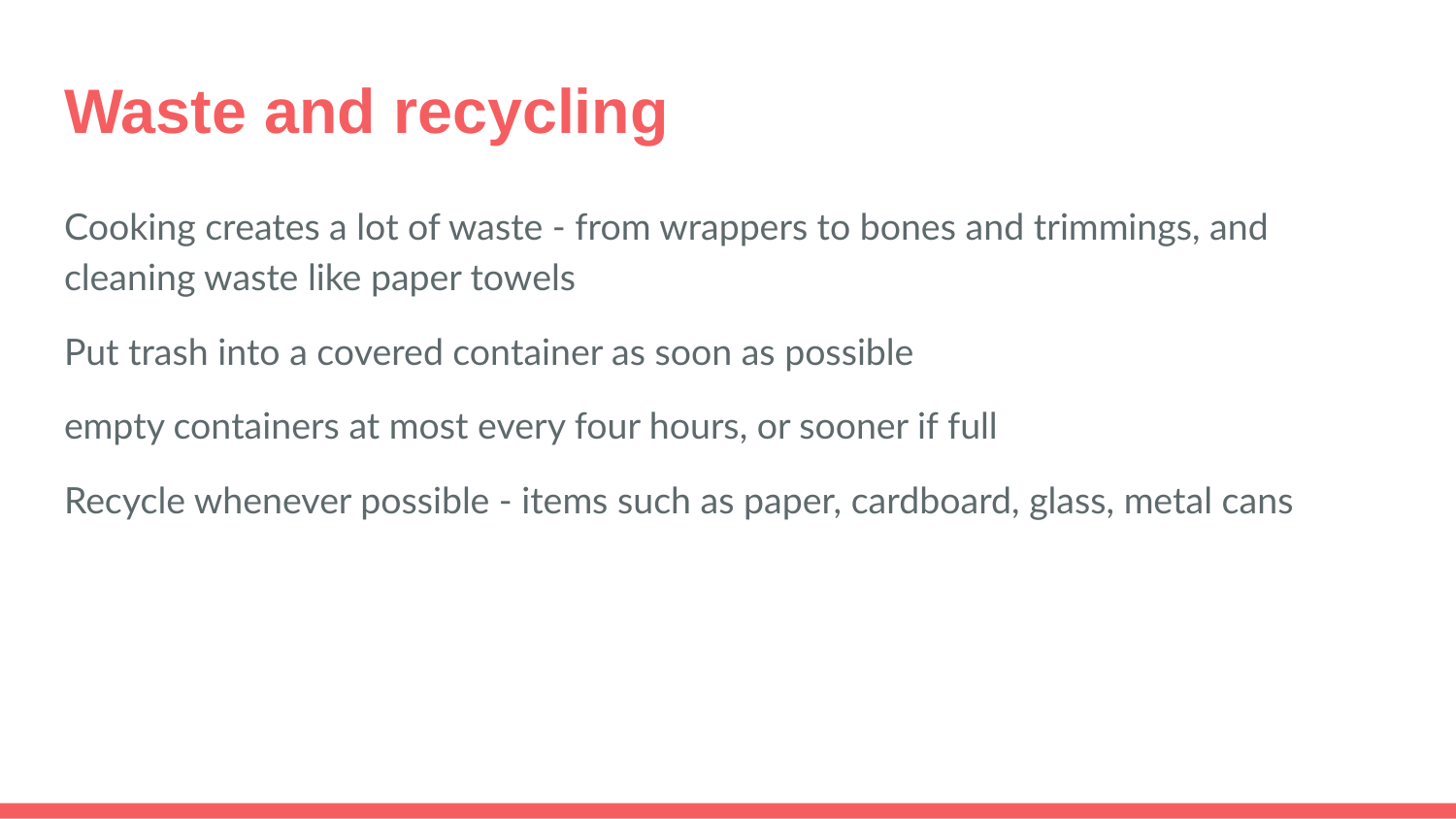

# Waste and recycling
Cooking creates a lot of waste - from wrappers to bones and trimmings, and cleaning waste like paper towels
Put trash into a covered container as soon as possible
empty containers at most every four hours, or sooner if full
Recycle whenever possible - items such as paper, cardboard, glass, metal cans